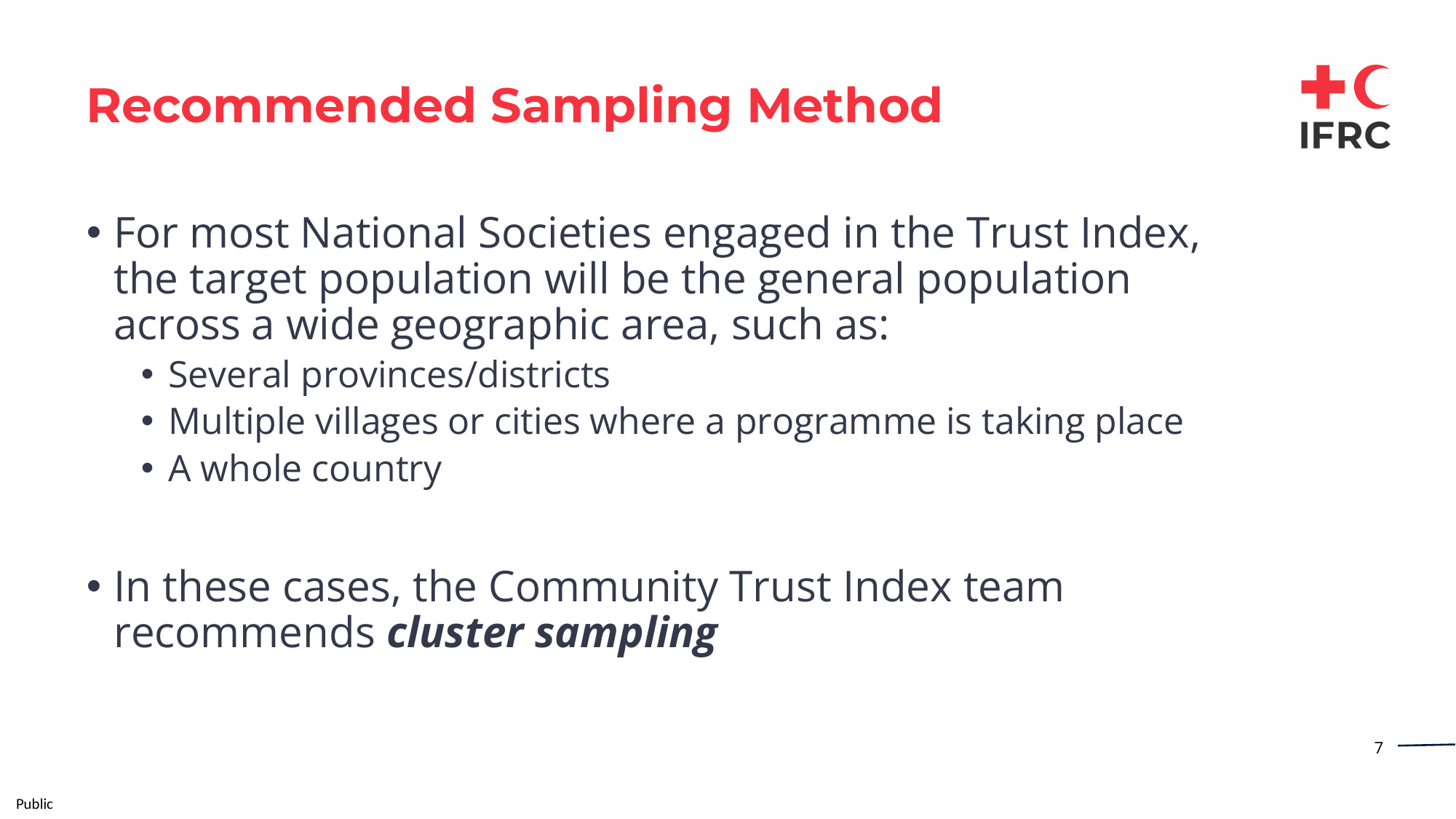

# Recommended Sampling Method
For most National Societies engaged in the Trust Index, the target population will be the general population across a wide geographic area, such as:
Several provinces/districts
Multiple villages or cities where a programme is taking place
A whole country

In these cases, the Community Trust Index team recommends cluster sampling